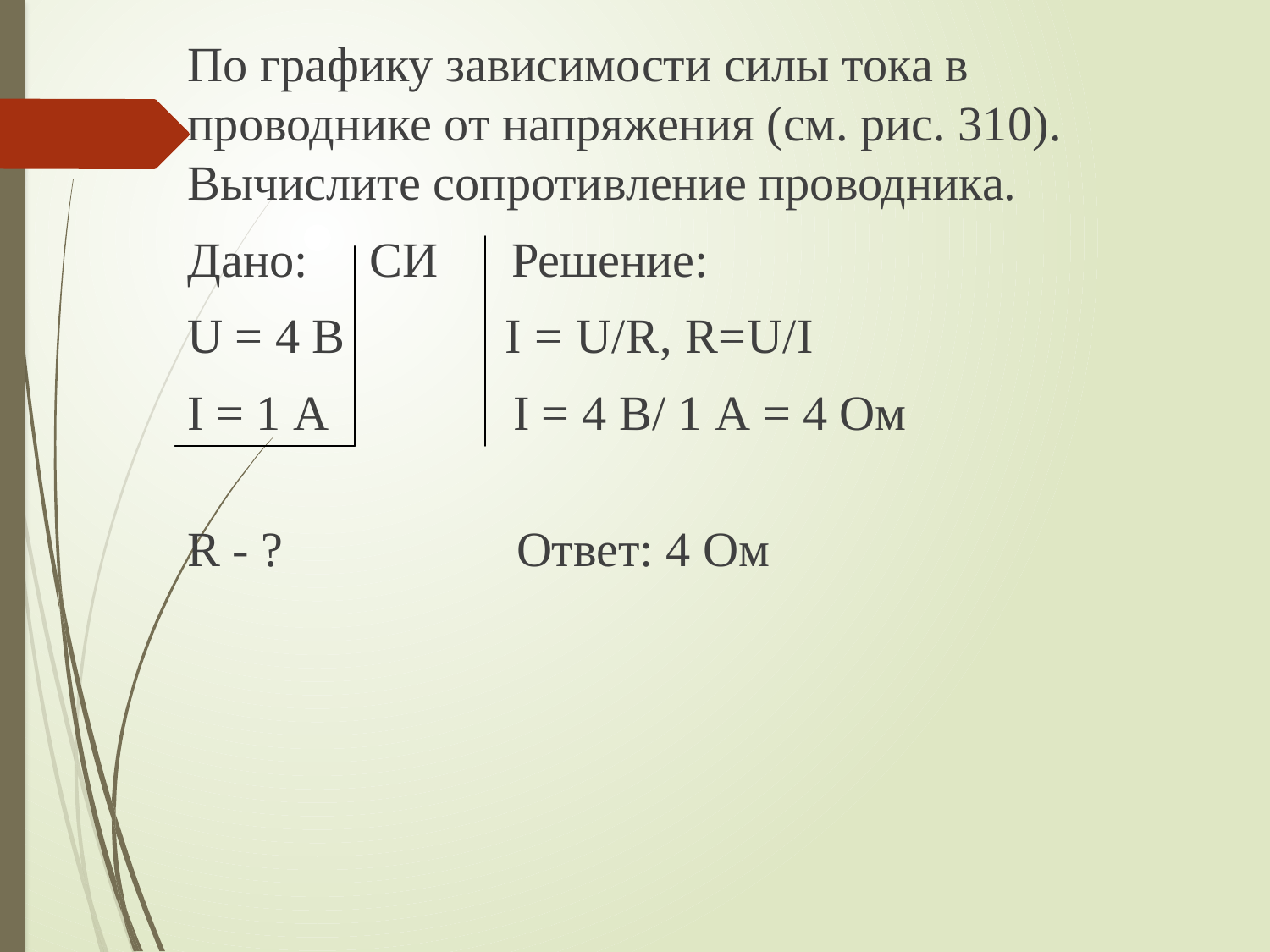

По графику зависимости силы тока в проводнике от напряжения (см. рис. 310). Вычислите сопротивление проводника.
Дано:     СИ      Решение:
U = 4 В             I = U/R, R=U/I
I = 1 А               I = 4 В/ 1 А = 4 Ом
R - ?                   Ответ: 4 Ом